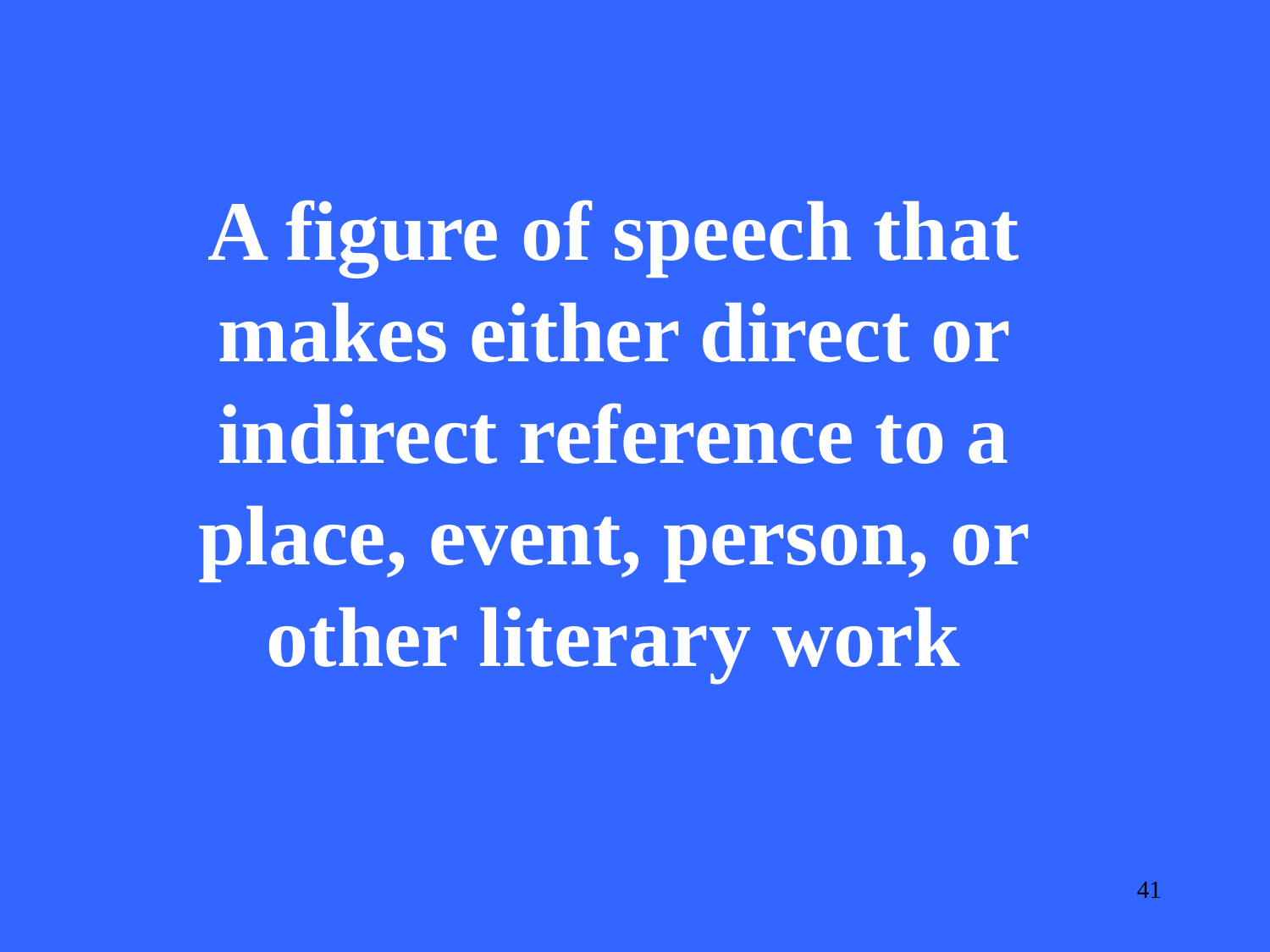

A figure of speech that makes either direct or indirect reference to a place, event, person, or other literary work

41